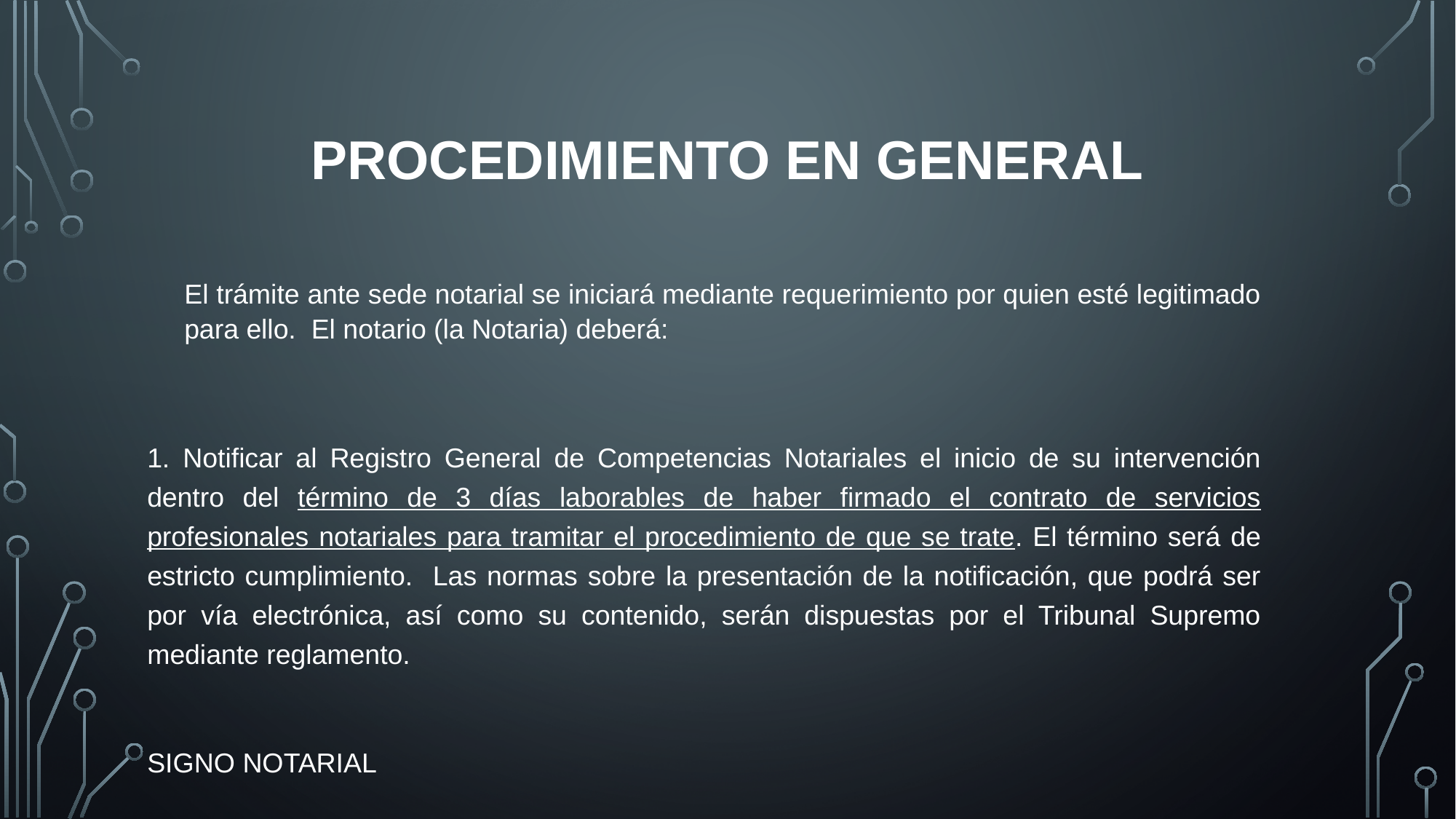

# PROCEDIMIENTO EN GENERAL
El trámite ante sede notarial se iniciará mediante requerimiento por quien esté legitimado para ello.  El notario (la Notaria) deberá:

1. Notificar al Registro General de Competencias Notariales el inicio de su intervención dentro del término de 3 días laborables de haber firmado el contrato de servicios profesionales notariales para tramitar el procedimiento de que se trate. El término será de estricto cumplimiento.  Las normas sobre la presentación de la notificación, que podrá ser por vía electrónica, así como su contenido, serán dispuestas por el Tribunal Supremo mediante reglamento.

SIGNO NOTARIAL